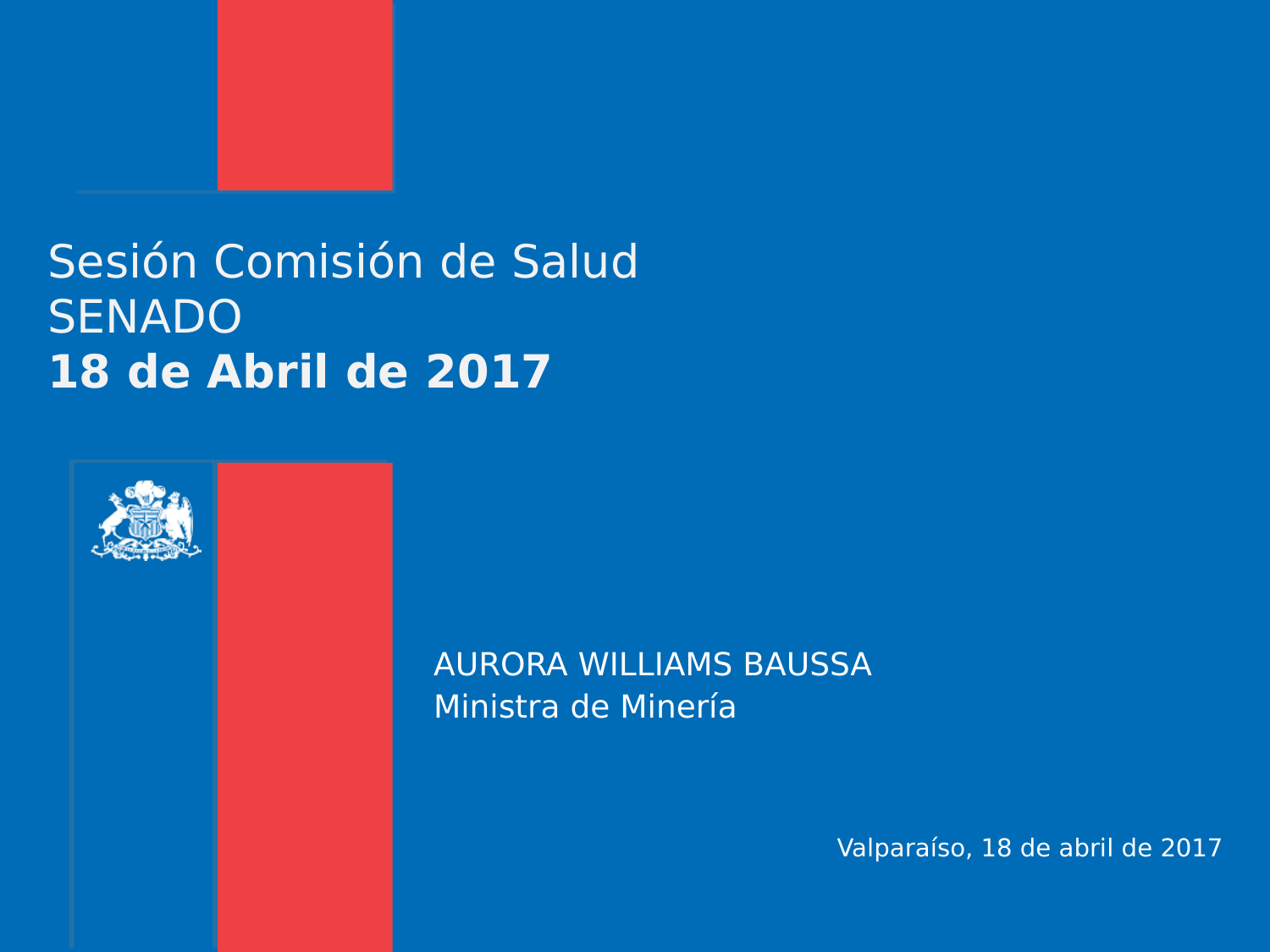

# Sesión Comisión de Salud SENADO 18 de Abril de 2017

AURORA WILLIAMS BAUSSA
Ministra de Minería
Valparaíso, 18 de abril de 2017